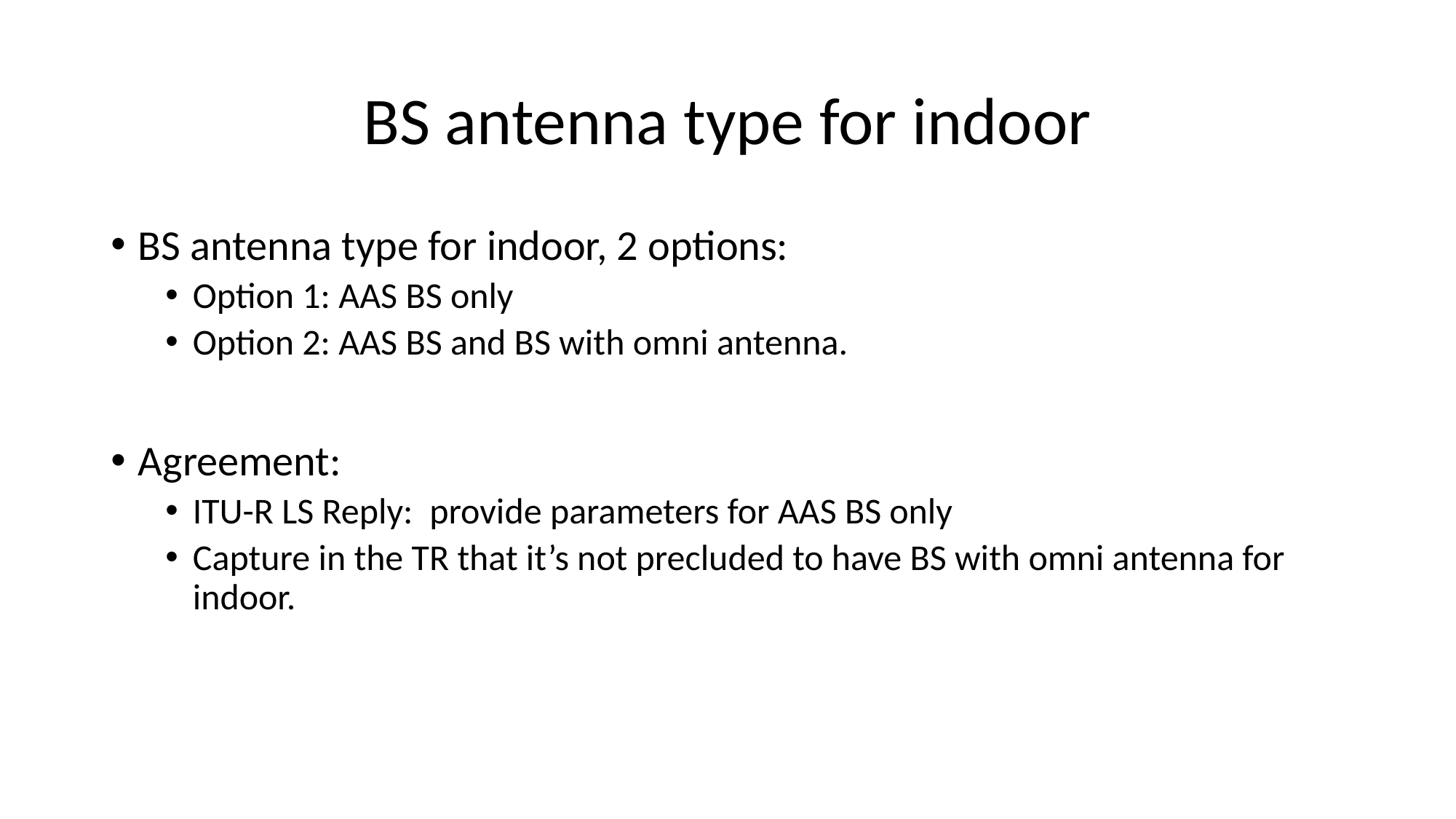

# BS antenna type for indoor
BS antenna type for indoor, 2 options:
Option 1: AAS BS only
Option 2: AAS BS and BS with omni antenna.

Agreement:
ITU-R LS Reply:  provide parameters for AAS BS only
Capture in the TR that it’s not precluded to have BS with omni antenna for indoor.